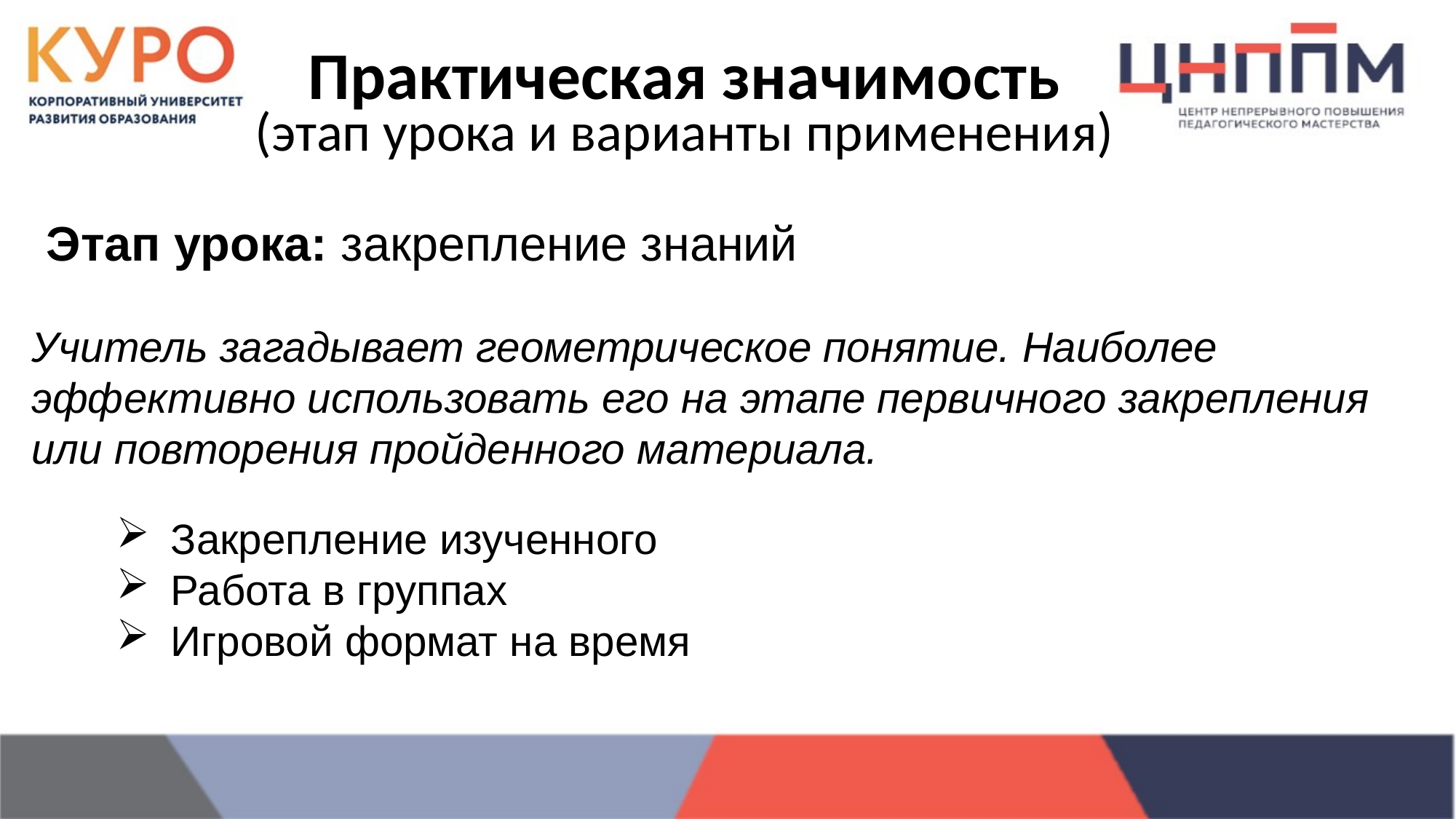

Практическая значимость
(этап урока и варианты применения)

Этап урока: закрепление знаний
Учитель загадывает геометрическое понятие. Наиболее эффективно использовать его на этапе первичного закрепления или повторения пройденного материала.
Закрепление изученного
Работа в группах
Игровой формат на время